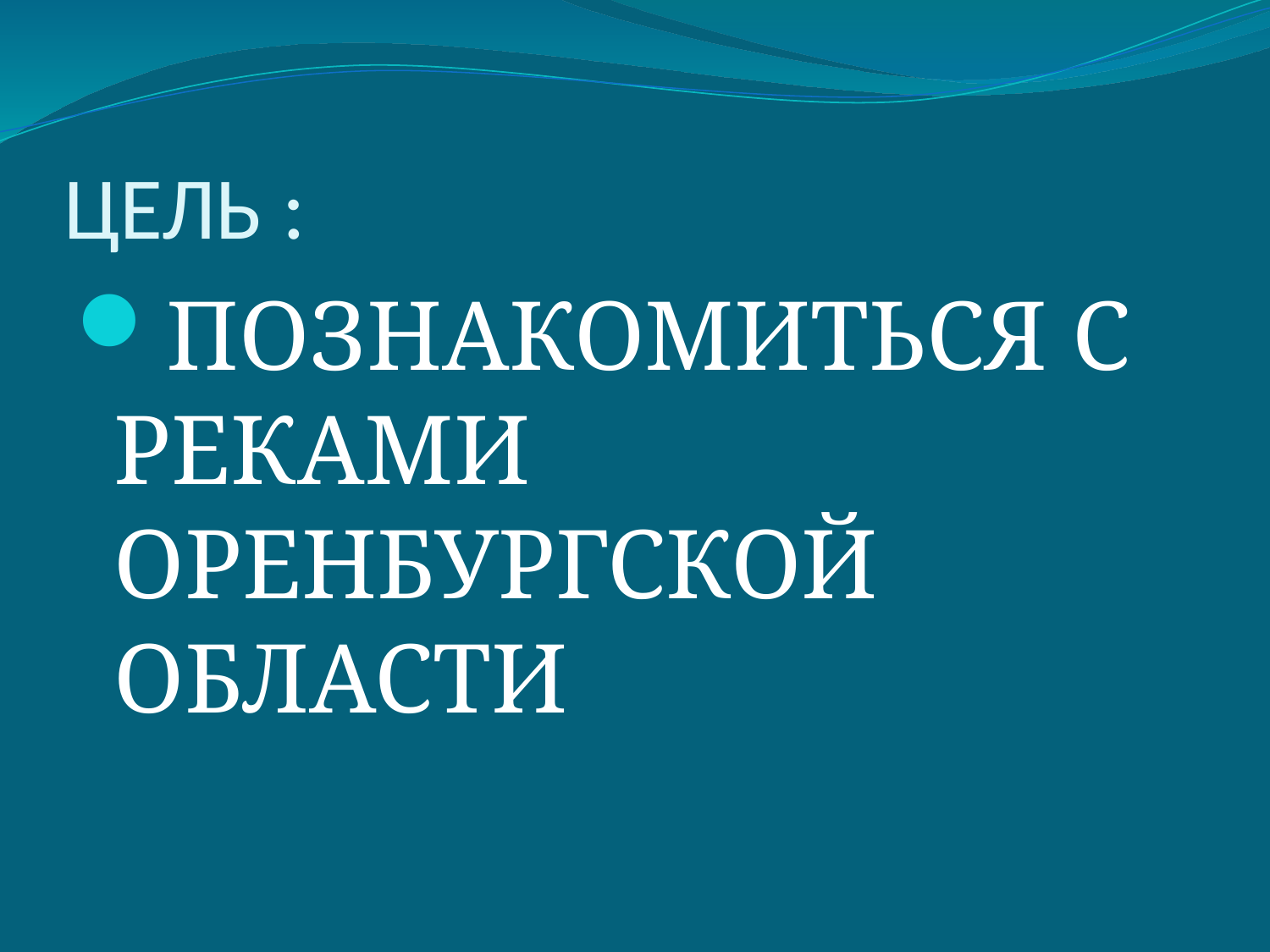

# ЦЕЛЬ :
ПОЗНАКОМИТЬСЯ С РЕКАМИ ОРЕНБУРГСКОЙ ОБЛАСТИ